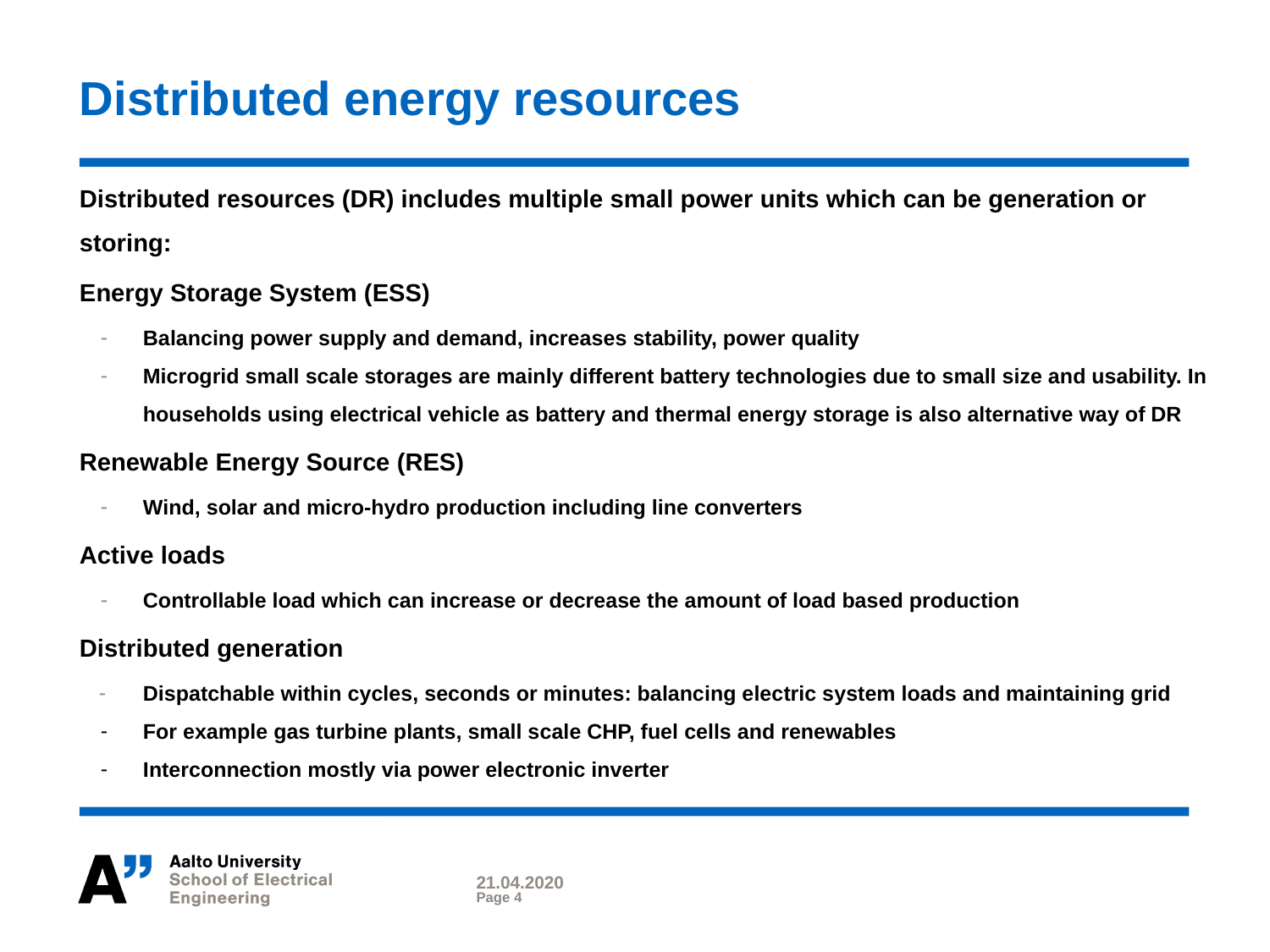

# Distributed energy resources
Distributed resources (DR) includes multiple small power units which can be generation or storing:
Energy Storage System (ESS)
Balancing power supply and demand, increases stability, power quality
Microgrid small scale storages are mainly different battery technologies due to small size and usability. In households using electrical vehicle as battery and thermal energy storage is also alternative way of DR
Renewable Energy Source (RES)
Wind, solar and micro-hydro production including line converters
Active loads
Controllable load which can increase or decrease the amount of load based production
Distributed generation
Dispatchable within cycles, seconds or minutes: balancing electric system loads and maintaining grid
For example gas turbine plants, small scale CHP, fuel cells and renewables
Interconnection mostly via power electronic inverter

21.04.2020
Page 4